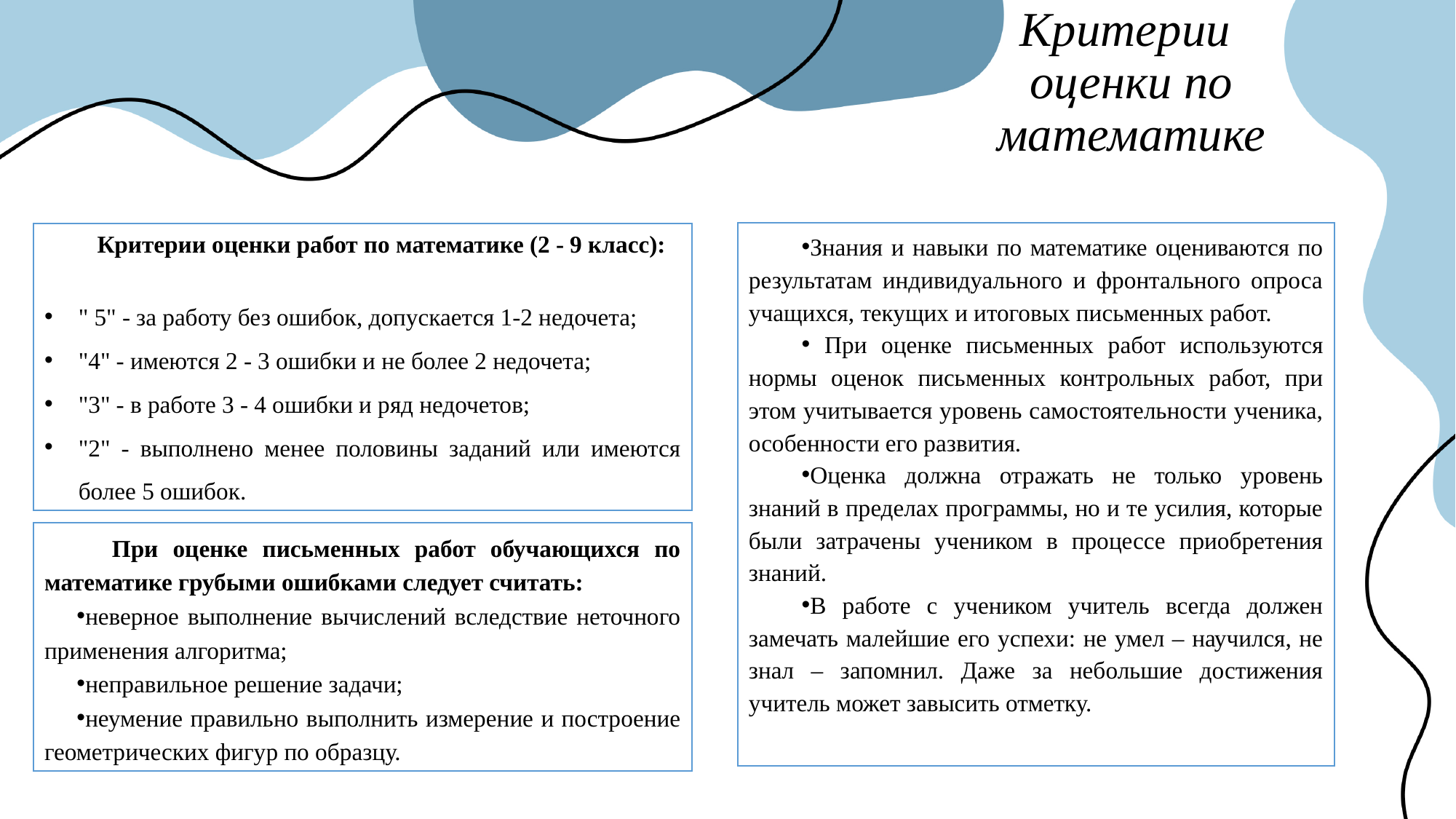

Критерии
оценки по математике
Знания и навыки по математике оцениваются по результатам индивидуального и фронтального опроса учащихся, текущих и итоговых письменных работ.
 При оценке письменных работ используются нормы оценок письменных контрольных работ, при этом учитывается уровень самостоятельности ученика, особенности его развития.
Оценка должна отражать не только уровень знаний в пределах программы, но и те усилия, которые были затрачены учеником в процессе приобретения знаний.
В работе с учеником учитель всегда должен замечать малейшие его успехи: не умел – научился, не знал – запомнил. Даже за небольшие достижения учитель может завысить отметку.

Критерии оценки работ по математике (2 - 9 класс):

" 5" - за работу без ошибок, допускается 1-2 недочета;
"4" - имеются 2 - 3 ошибки и не более 2 недочета;
"3" - в работе 3 - 4 ошибки и ряд недочетов;
"2" - выполнено менее половины заданий или имеются более 5 ошибок.
 При оценке письменных работ обучающихся по математике грубыми ошибками следует считать:
неверное выполнение вычислений вследствие неточного применения алгоритма;
неправильное решение задачи;
неумение правильно выполнить измерение и построение геометрических фигур по образцу.